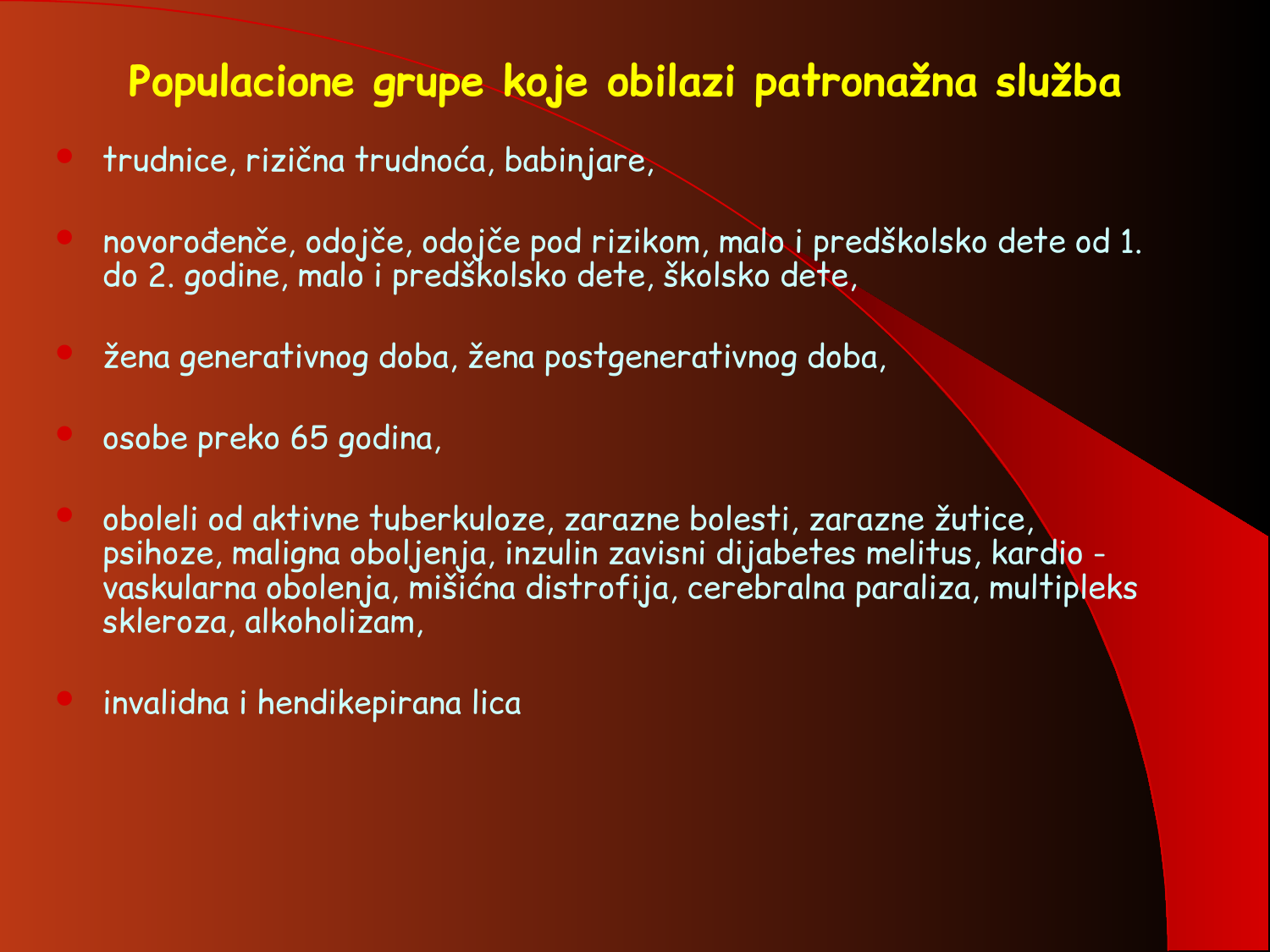

# Populacione grupe koјe obilazi patronažna služba
trudnice, rizična trudnoća, babinjare,

novorođenče, odoјče, odoјče pod rizikom, malo i predškolsko dete od 1. do 2. godine, malo i predškolsko dete, školsko dete,

žena generativnog doba, žena postgenerativnog doba,

osobe preko 65 godina,

oboleli od aktivne tuberkuloze, zarazne bolesti, zarazne žutice, psihoze, maligna oboljenja, inzulin zavisni dijabetes melitus, kardio - vaskularna obolenja, mišićna distrofiјa, cerebralna paraliza, multipleks skleroza, alkoholizam,

invalidna i hendikepirana lica